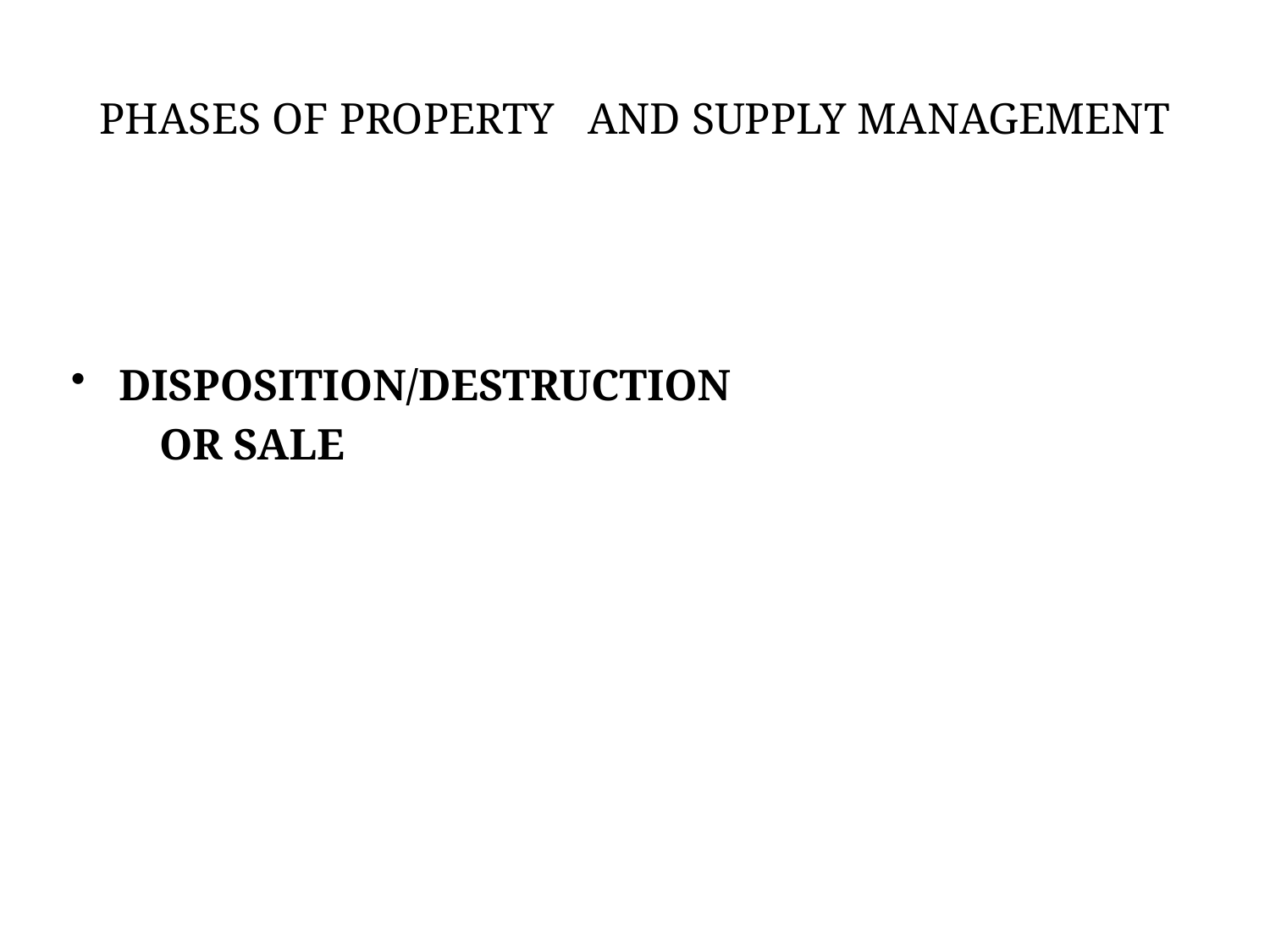

# PHASES OF PROPERTY   AND SUPPLY MANAGEMENT

DISPOSITION/DESTRUCTION
        OR SALE